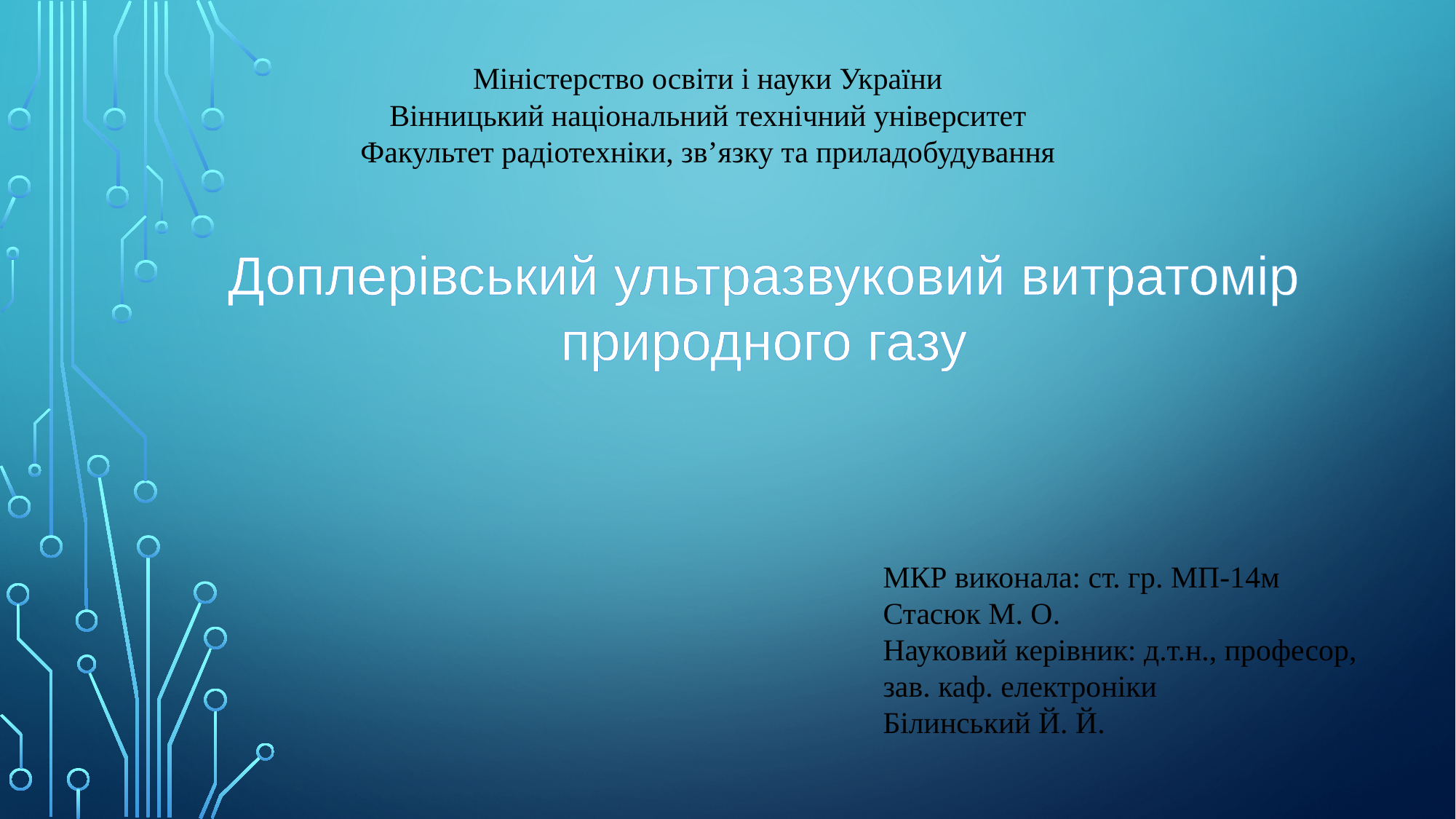

Міністерство освіти і науки України
Вінницький національний технічний університет
Факультет радіотехніки, зв’язку та приладобудування
Доплерівський ультразвуковий витратомір природного газу
МКР виконала: ст. гр. МП-14м
Стасюк М. О.
Науковий керівник: д.т.н., професор,
зав. каф. електроніки
Білинський Й. Й.